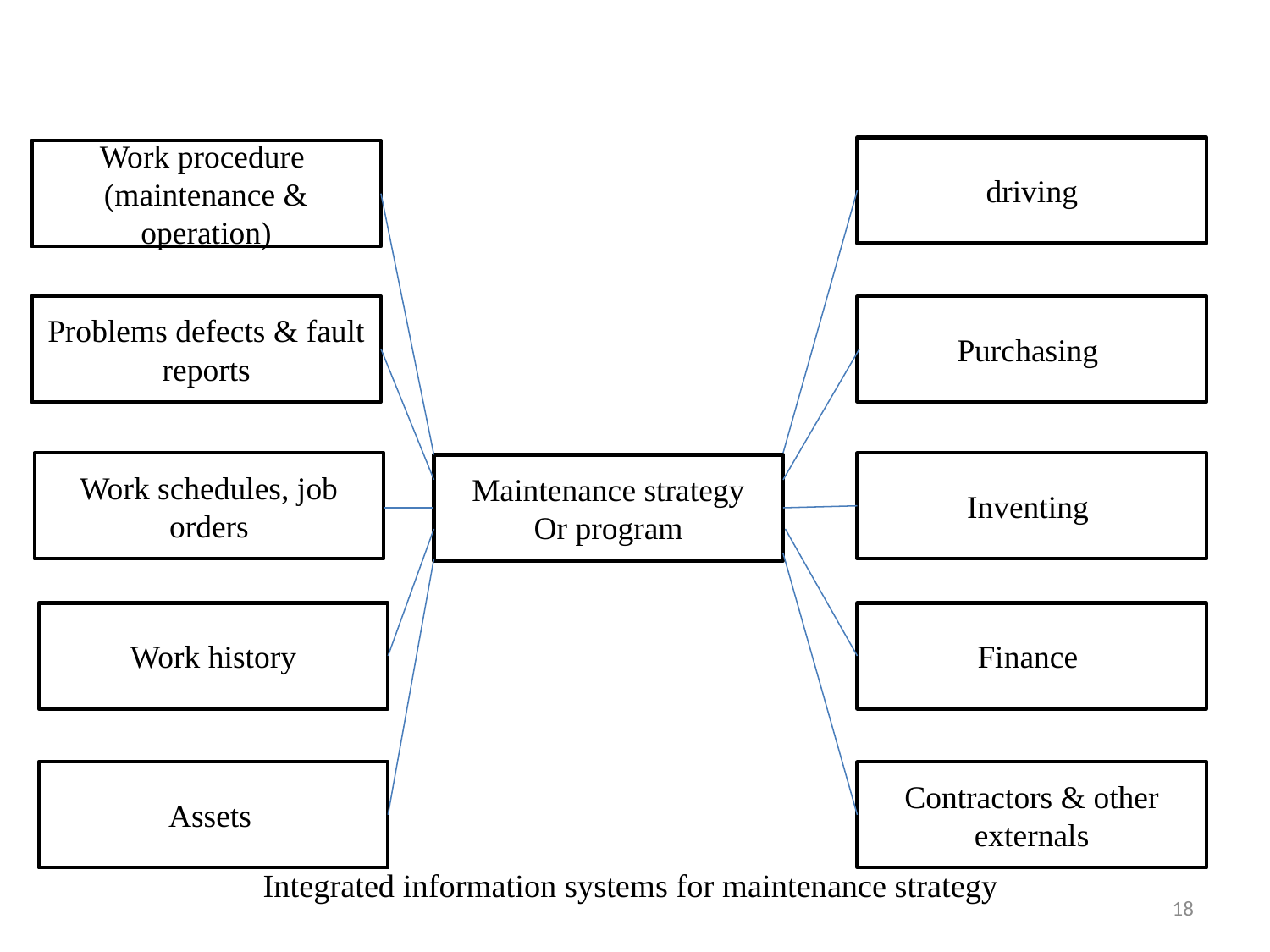

# Integrated information systems for maintenance strategy
driving
Work procedure
(maintenance & operation)
Problems defects & fault reports
Purchasing
Work schedules, job orders
Inventing
Maintenance strategy
Or program
Work history
Finance
Assets
Contractors & other externals
18